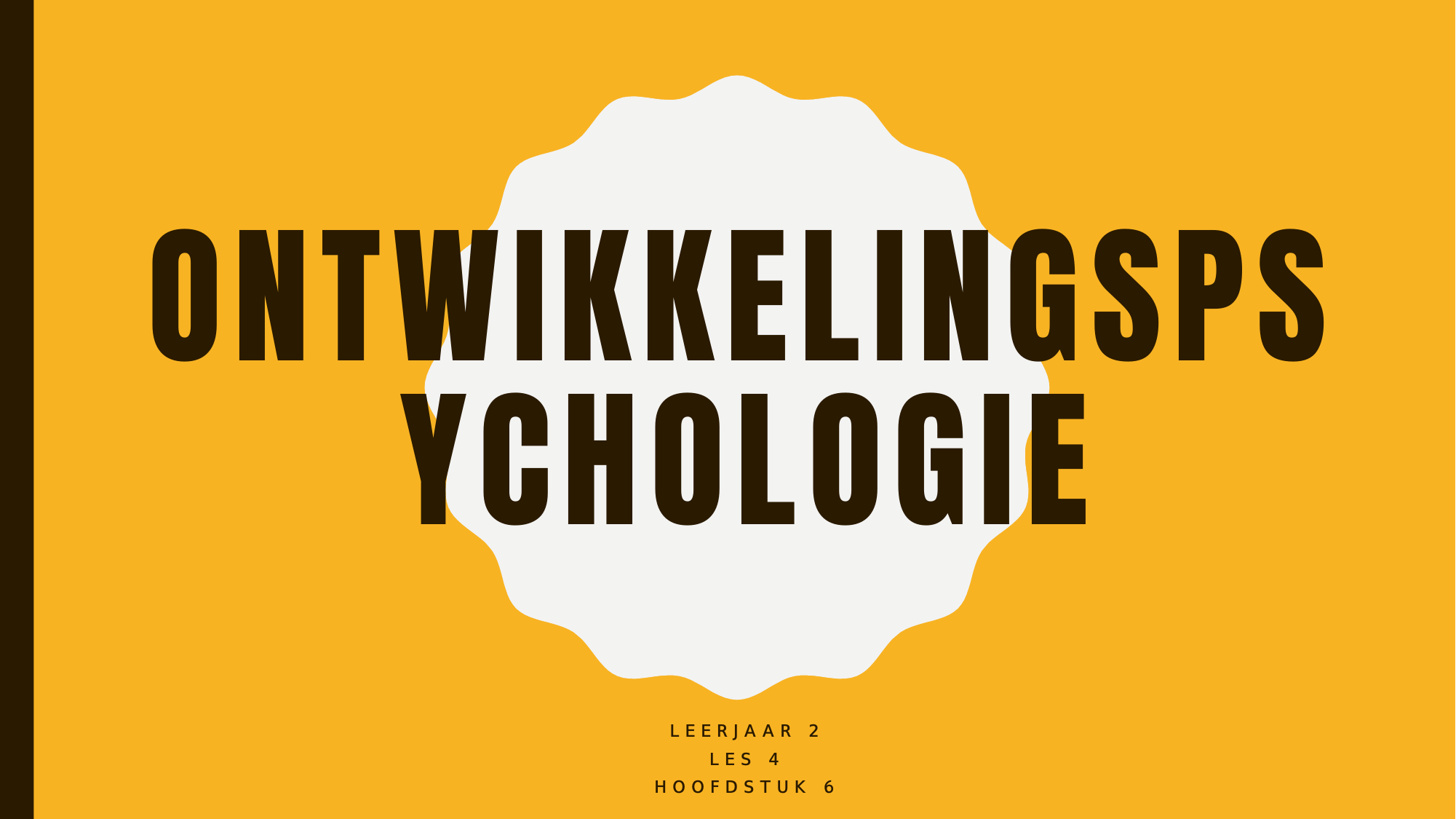

# ontwikkelingspsychologie
Leerjaar 2
Les 4
Hoofdstuk 6